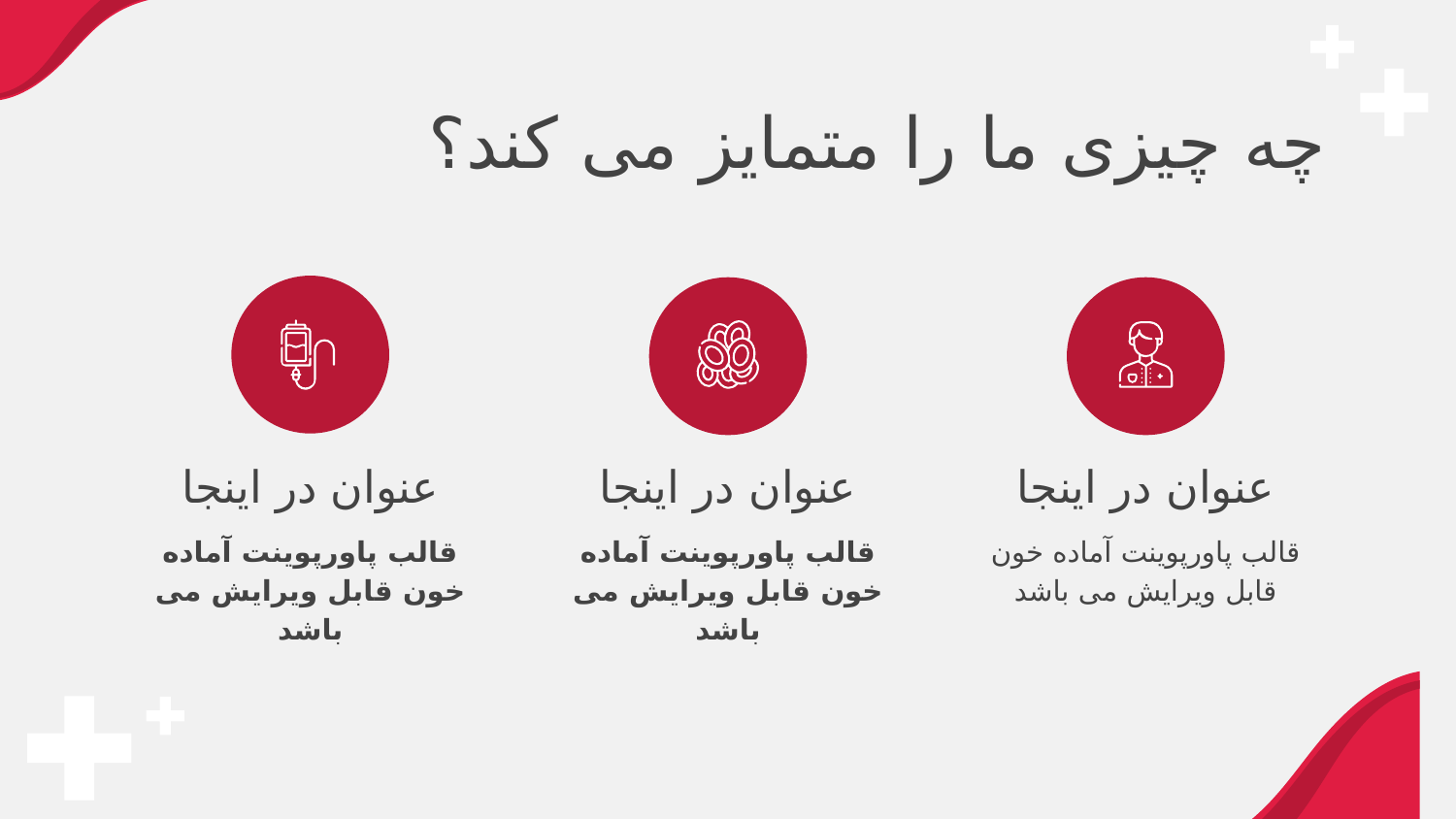

# چه چیزی ما را متمایز می کند؟

عنوان در اینجا
عنوان در اینجا
عنوان در اینجا
قالب پاورپوینت آماده خون قابل ویرایش می باشد
قالب پاورپوینت آماده خون قابل ویرایش می باشد
قالب پاورپوینت آماده خون قابل ویرایش می باشد